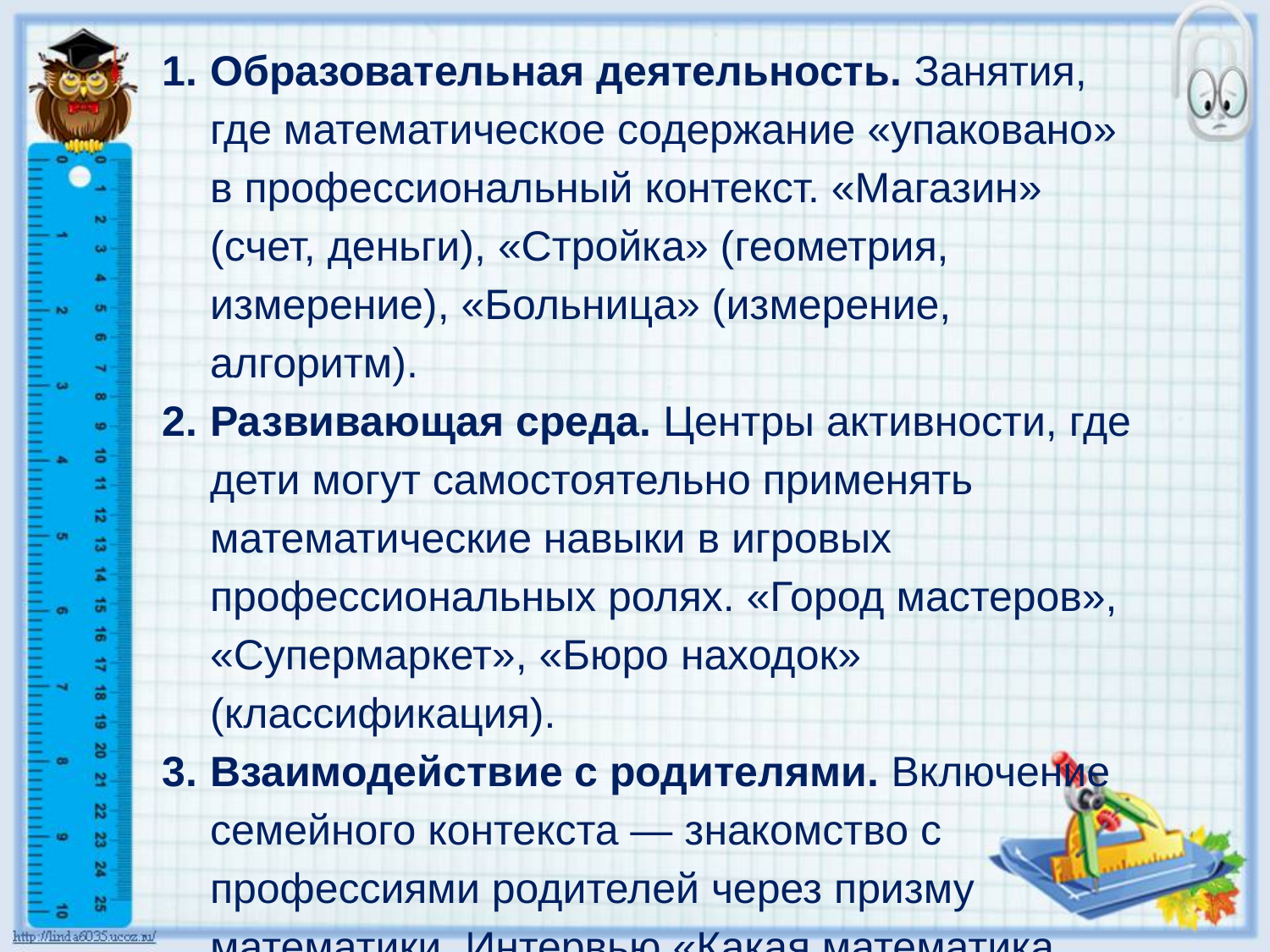

Образовательная деятельность. Занятия, где математическое содержание «упаковано» в профессиональный контекст. «Магазин» (счет, деньги), «Стройка» (геометрия, измерение), «Больница» (измерение, алгоритм).
Развивающая среда. Центры активности, где дети могут самостоятельно применять математические навыки в игровых профессиональных ролях. «Город мастеров», «Супермаркет», «Бюро находок» (классификация).
Взаимодействие с родителями. Включение семейного контекста — знакомство с профессиями родителей через призму математики. Интервью «Какая математика нужна маме на работе?», совместные проекты.